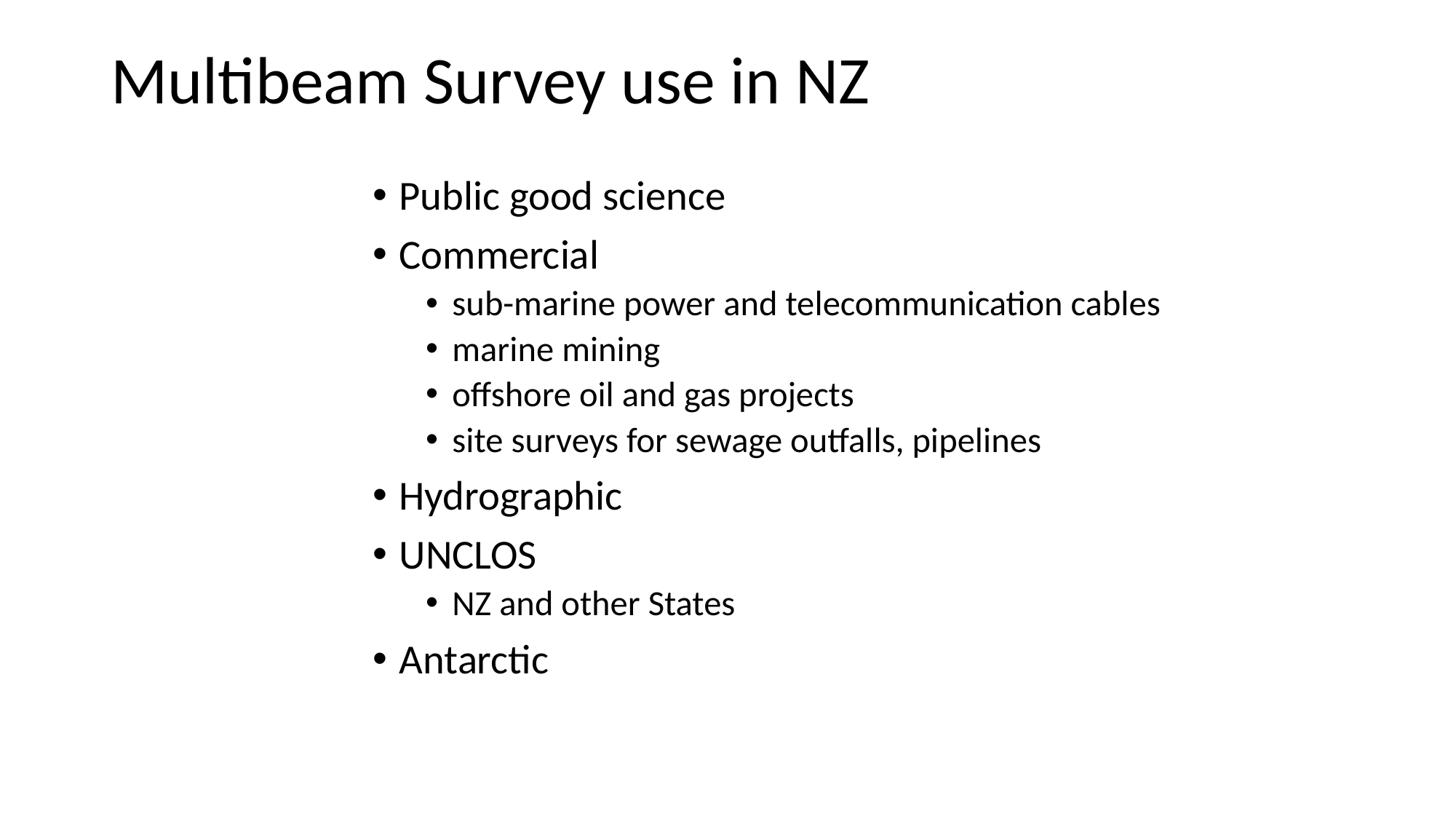

# Multibeam Survey use in NZ
Public good science
Commercial
sub-marine power and telecommunication cables
marine mining
offshore oil and gas projects
site surveys for sewage outfalls, pipelines
Hydrographic
UNCLOS
NZ and other States
Antarctic